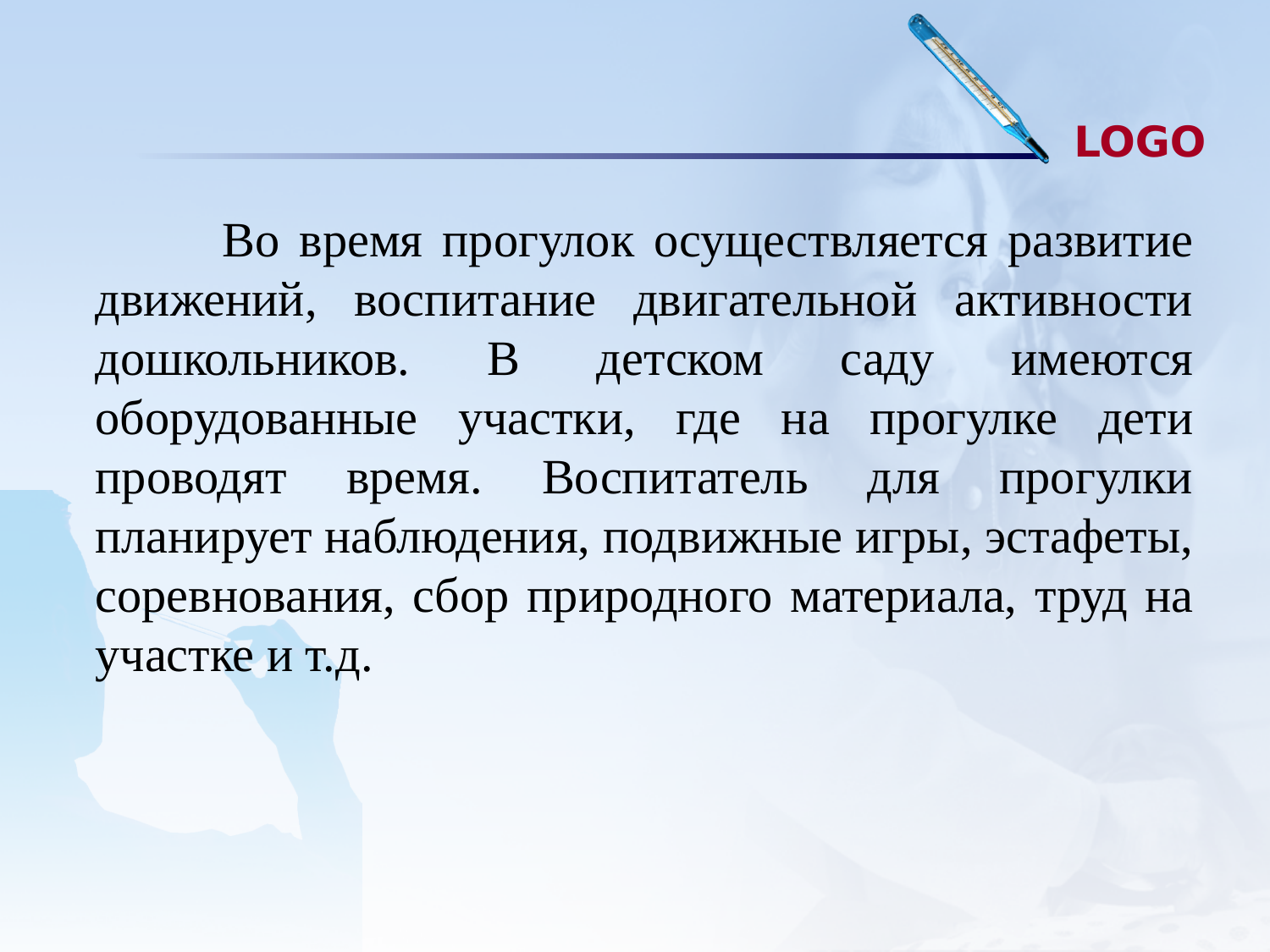

#
	Во время прогулок осуществляется развитие движений, воспитание двигательной активности дошкольников. В детском саду имеются оборудованные участки, где на прогулке дети проводят время. Воспитатель для прогулки планирует наблюдения, подвижные игры, эстафеты, соревнования, сбор природного материала, труд на участке и т.д.